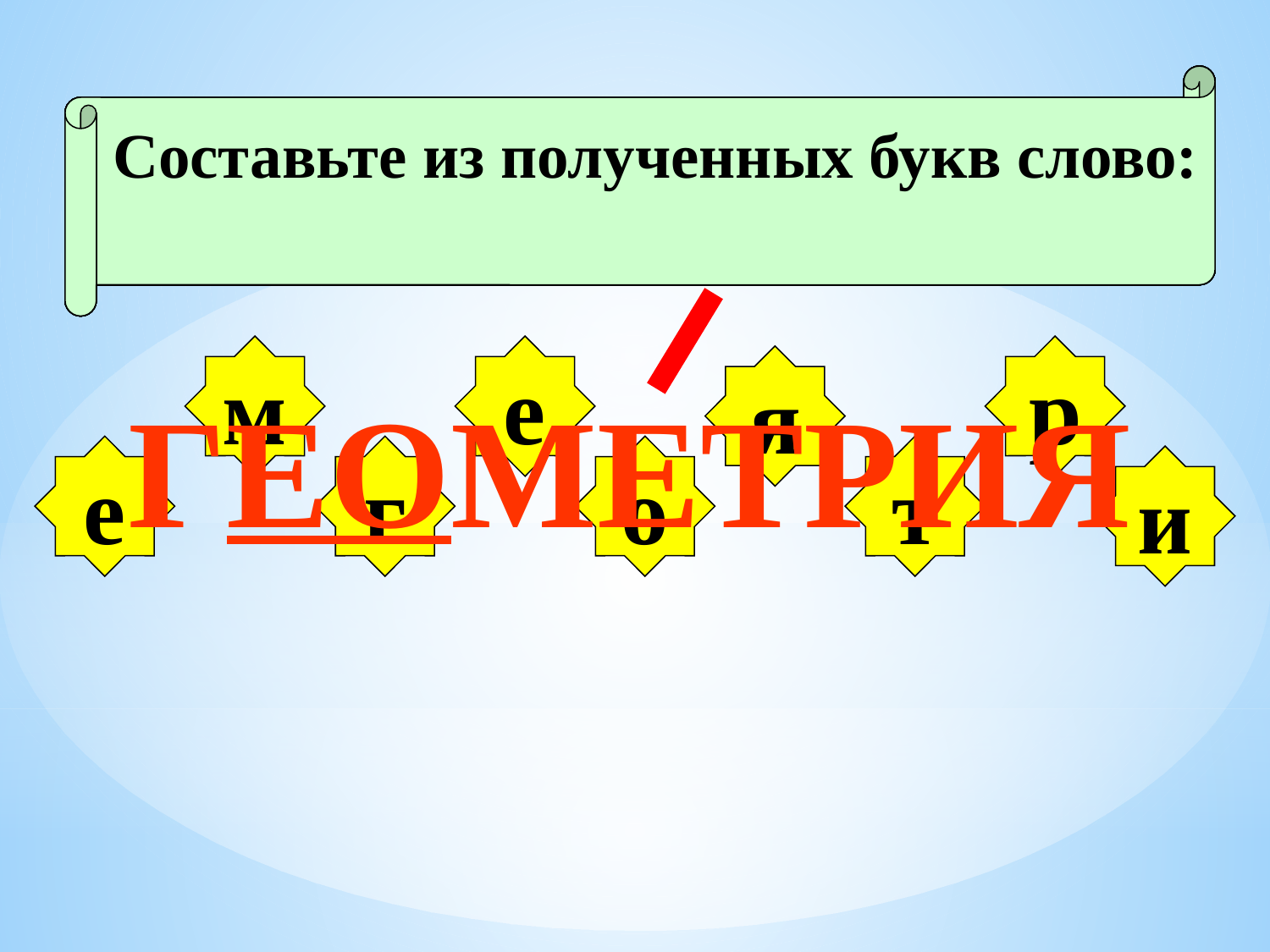

Разность чисел 12 и 3
уменьшите на 5.
К сумме чисел 7 и 8 прибавьте 3.
Найдите периметр прямоугольника
со сторонами 5 и 2 см.
Уменьшаемое – 34, вычитаемое – 12.
Найдите разность.
Какое число больше 17 на 6?
Одна открытка стоит 5 рублей.
Сколько стоят 3 такие открытки?
На сколько число 43 больше 20?
Найдите периметр квадрата
со стороной 4 см.
Увеличьте число 54 на 6 единиц.

  Составьте из полученных букв слово:

м
е
р
я
ГЕОМЕТРИЯ
е
г
о
т
и